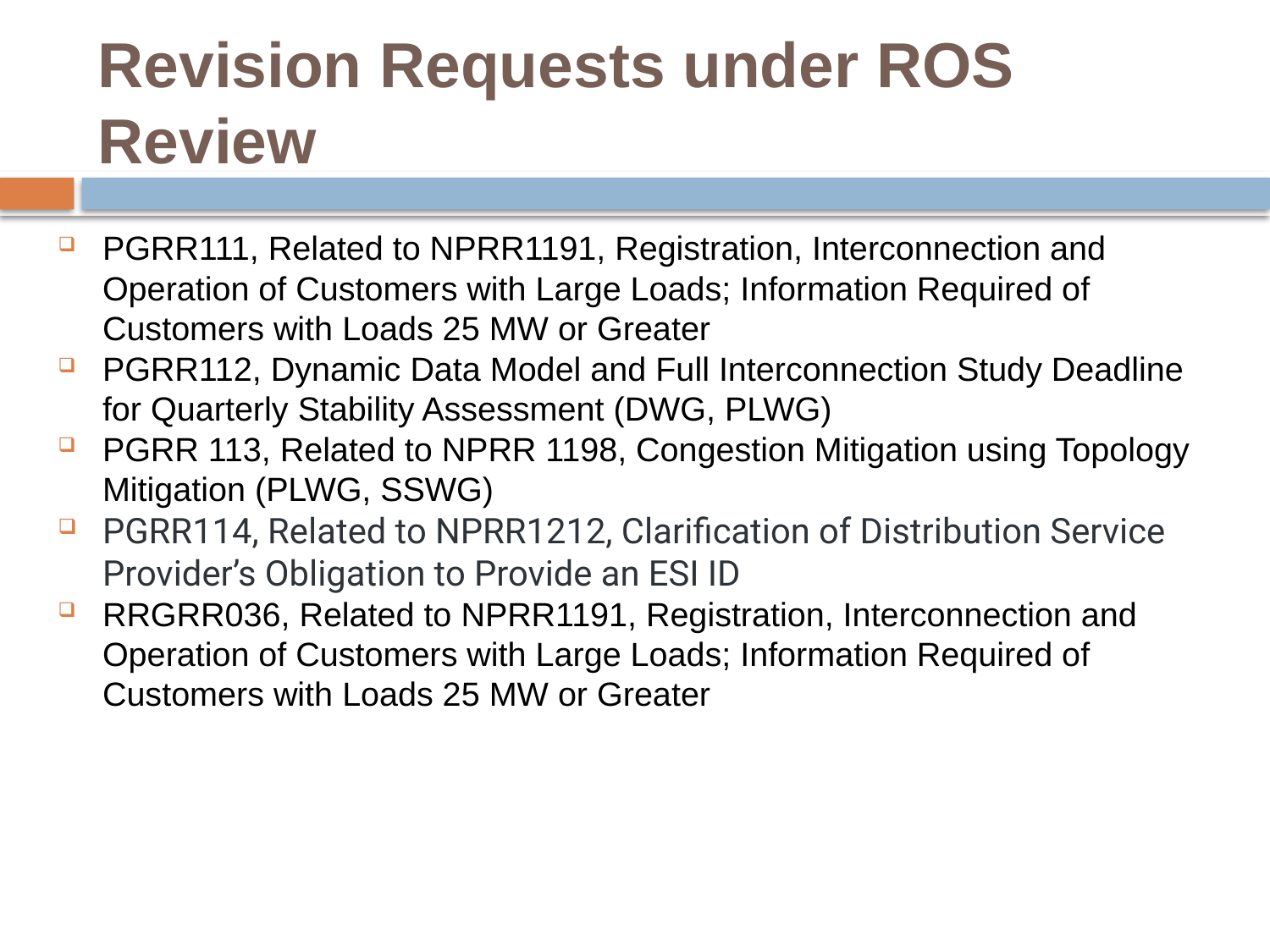

# Revision Requests under ROS Review
PGRR111, Related to NPRR1191, Registration, Interconnection and Operation of Customers with Large Loads; Information Required of Customers with Loads 25 MW or Greater
PGRR112, Dynamic Data Model and Full Interconnection Study Deadline for Quarterly Stability Assessment (DWG, PLWG)
PGRR 113, Related to NPRR 1198, Congestion Mitigation using Topology Mitigation (PLWG, SSWG)
PGRR114, Related to NPRR1212, Clarification of Distribution Service Provider’s Obligation to Provide an ESI ID
RRGRR036, Related to NPRR1191, Registration, Interconnection and Operation of Customers with Large Loads; Information Required of Customers with Loads 25 MW or Greater